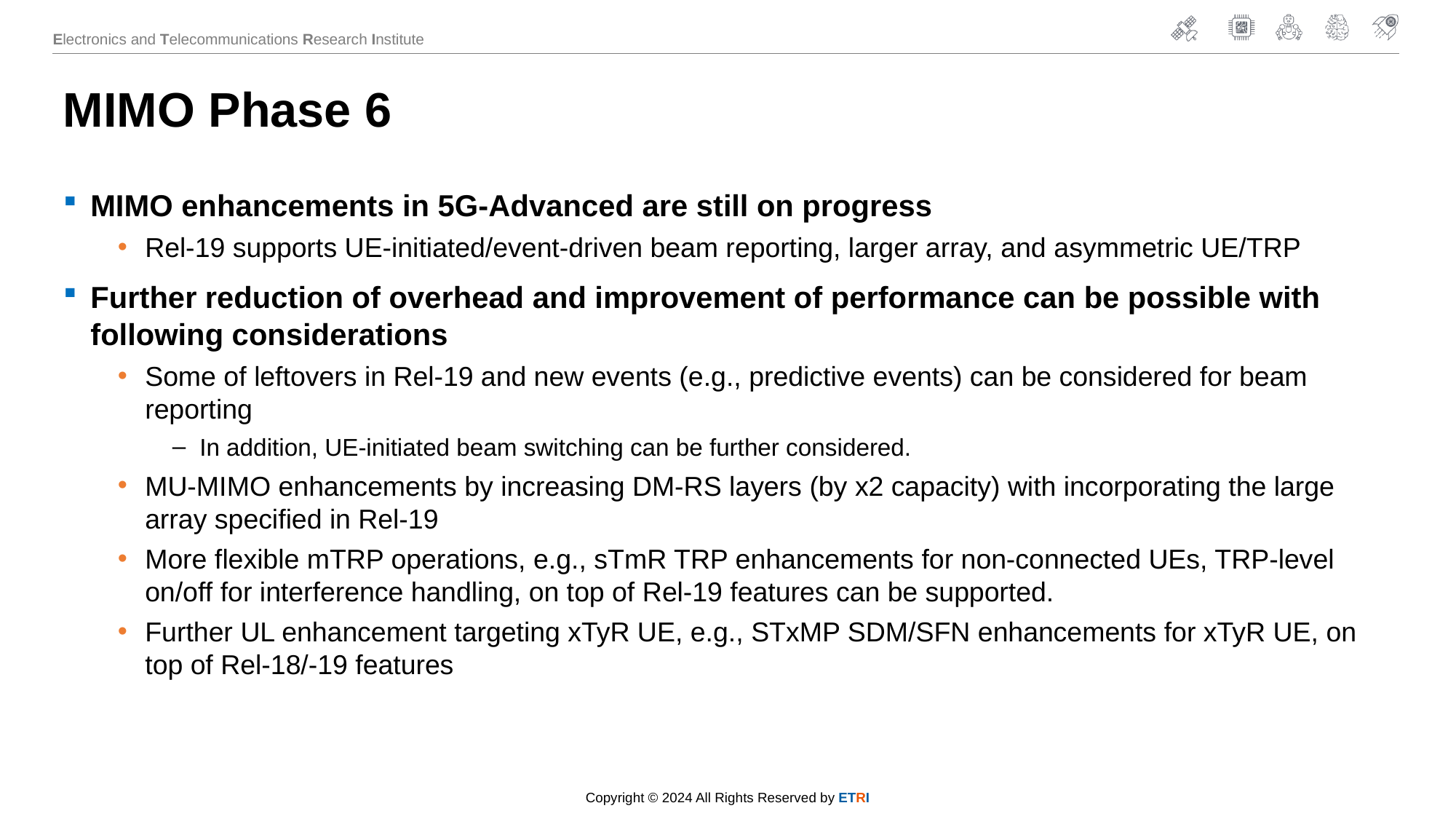

# MIMO Phase 6
MIMO enhancements in 5G-Advanced are still on progress
Rel-19 supports UE-initiated/event-driven beam reporting, larger array, and asymmetric UE/TRP
Further reduction of overhead and improvement of performance can be possible with following considerations
Some of leftovers in Rel-19 and new events (e.g., predictive events) can be considered for beam reporting
In addition, UE-initiated beam switching can be further considered.
MU-MIMO enhancements by increasing DM-RS layers (by x2 capacity) with incorporating the large array specified in Rel-19
More flexible mTRP operations, e.g., sTmR TRP enhancements for non-connected UEs, TRP-level on/off for interference handling, on top of Rel-19 features can be supported.
Further UL enhancement targeting xTyR UE, e.g., STxMP SDM/SFN enhancements for xTyR UE, on top of Rel-18/-19 features
Copyright © 2024 All Rights Reserved by ETRI